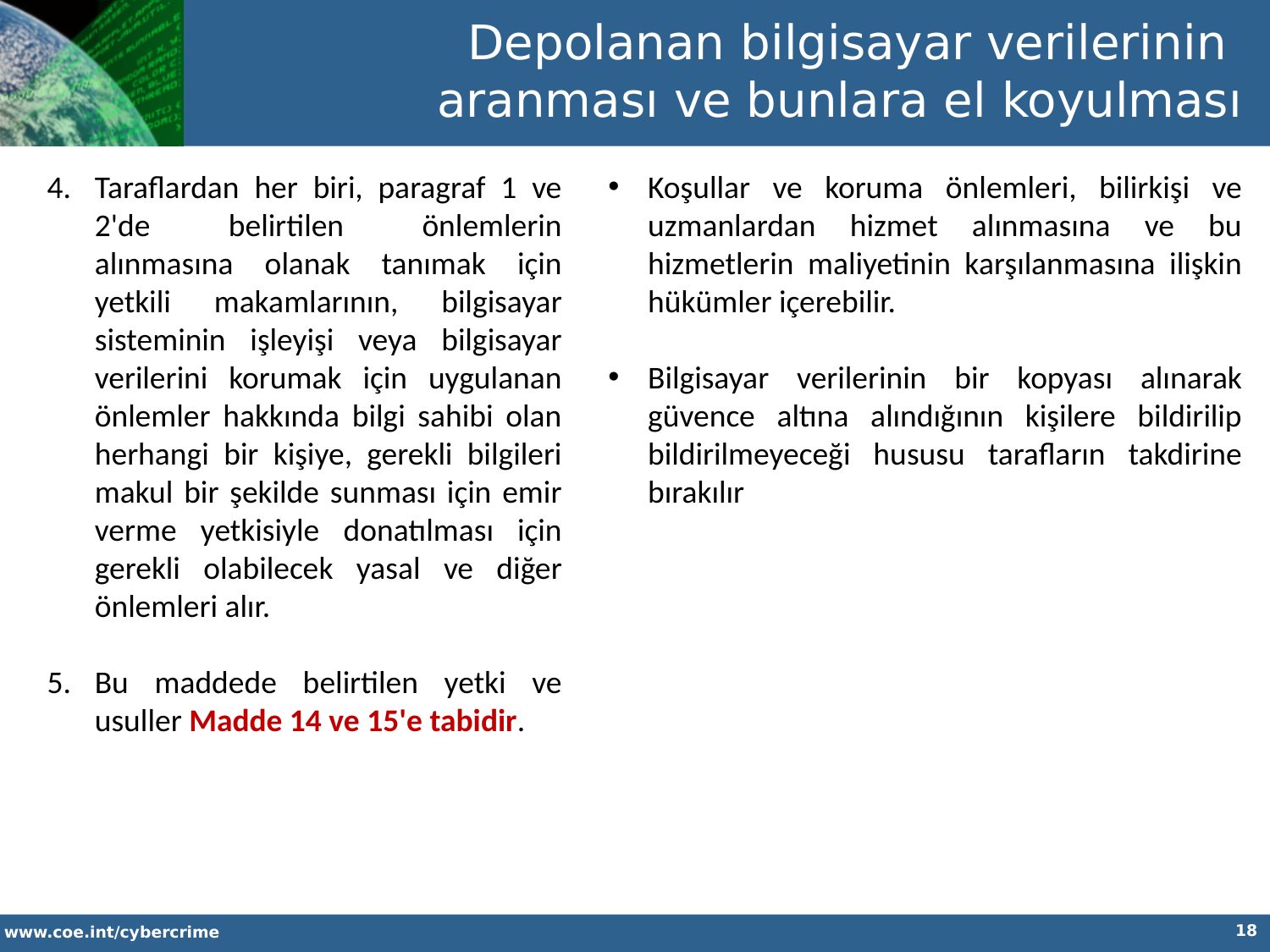

Depolanan bilgisayar verilerinin
aranması ve bunlara el koyulması
Taraflardan her biri, paragraf 1 ve 2'de belirtilen önlemlerin alınmasına olanak tanımak için yetkili makamlarının, bilgisayar sisteminin işleyişi veya bilgisayar verilerini korumak için uygulanan önlemler hakkında bilgi sahibi olan herhangi bir kişiye, gerekli bilgileri makul bir şekilde sunması için emir verme yetkisiyle donatılması için gerekli olabilecek yasal ve diğer önlemleri alır.

Bu maddede belirtilen yetki ve usuller Madde 14 ve 15'e tabidir.
Koşullar ve koruma önlemleri, bilirkişi ve uzmanlardan hizmet alınmasına ve bu hizmetlerin maliyetinin karşılanmasına ilişkin hükümler içerebilir.

Bilgisayar verilerinin bir kopyası alınarak güvence altına alındığının kişilere bildirilip bildirilmeyeceği hususu tarafların takdirine bırakılır